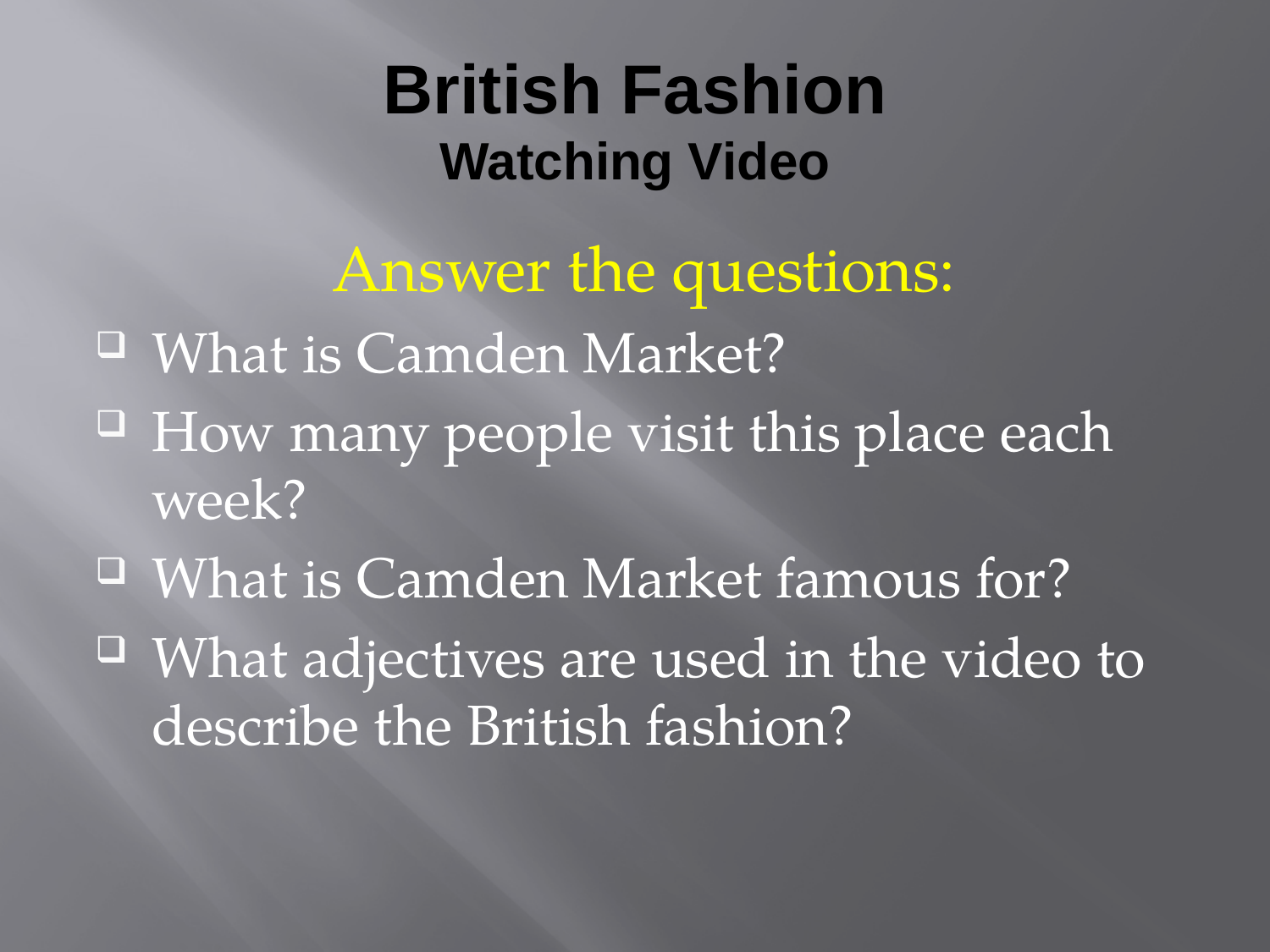

# British Fashion Watching Video
Answer the questions:
What is Camden Market?
How many people visit this place each week?
What is Camden Market famous for?
What adjectives are used in the video to describe the British fashion?